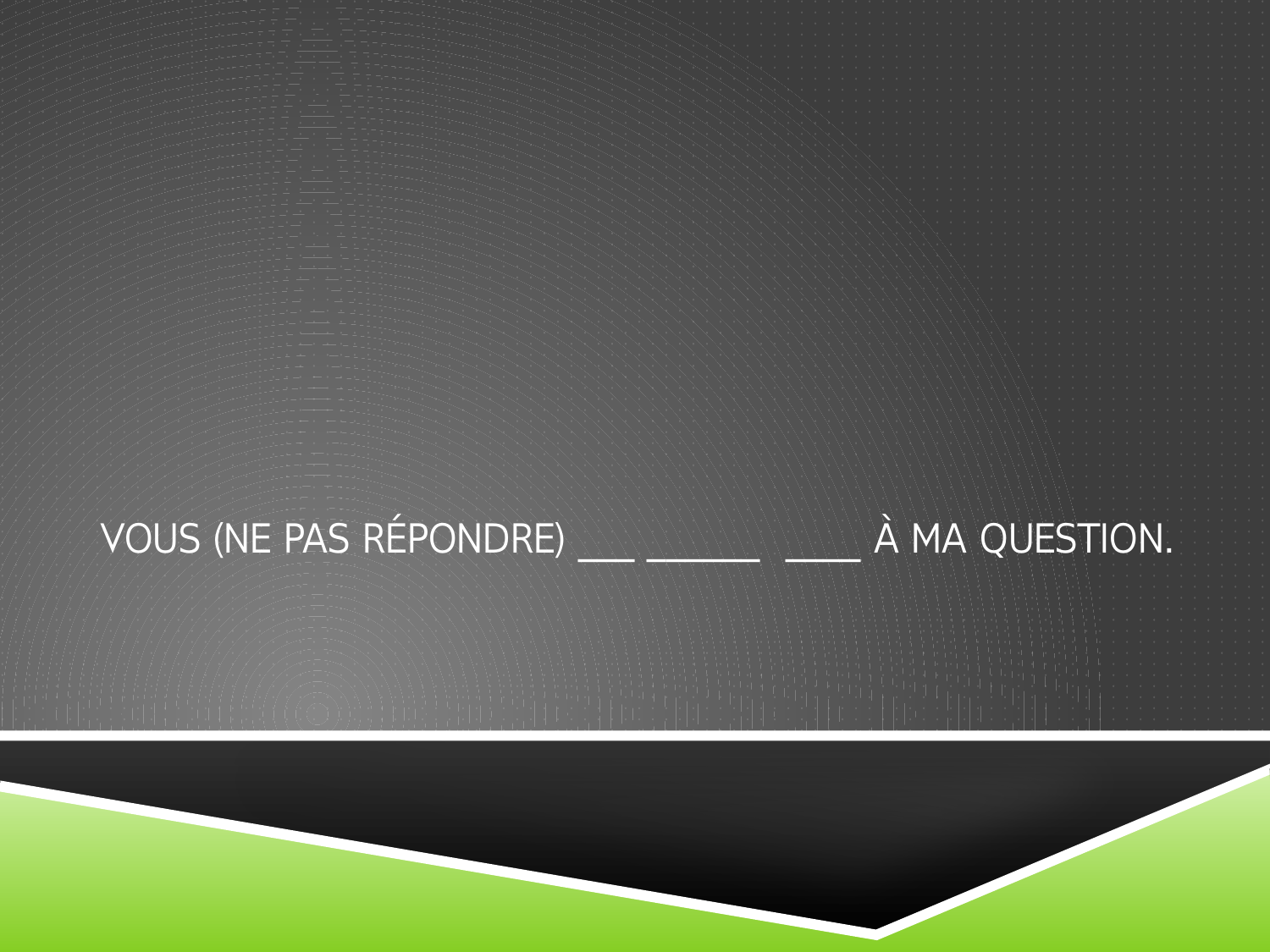

# Vous (ne pas répondre) ___ ______  ____ à ma question.